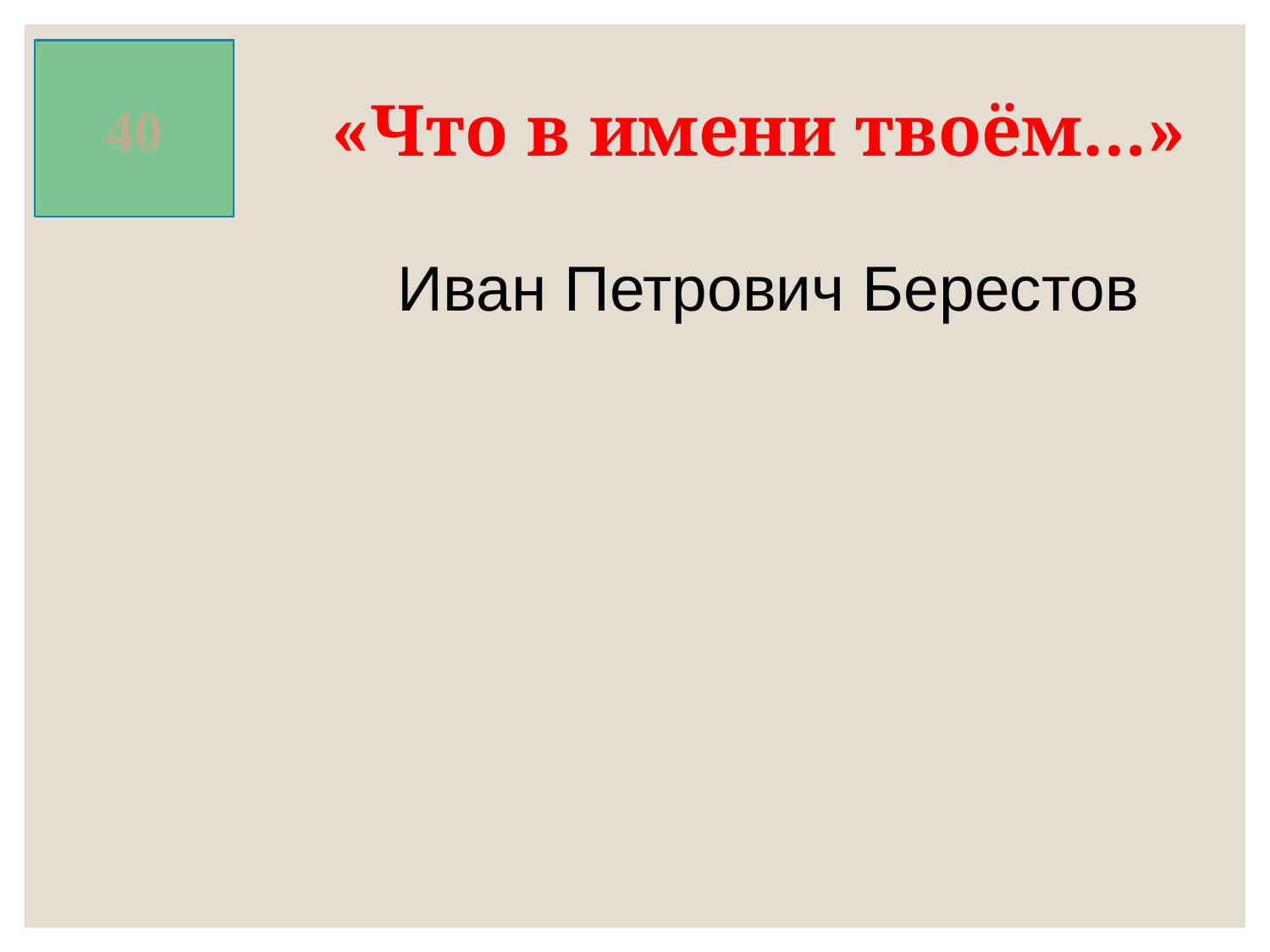

40
«Что в имени твоём…»
Иван Петрович Берестов